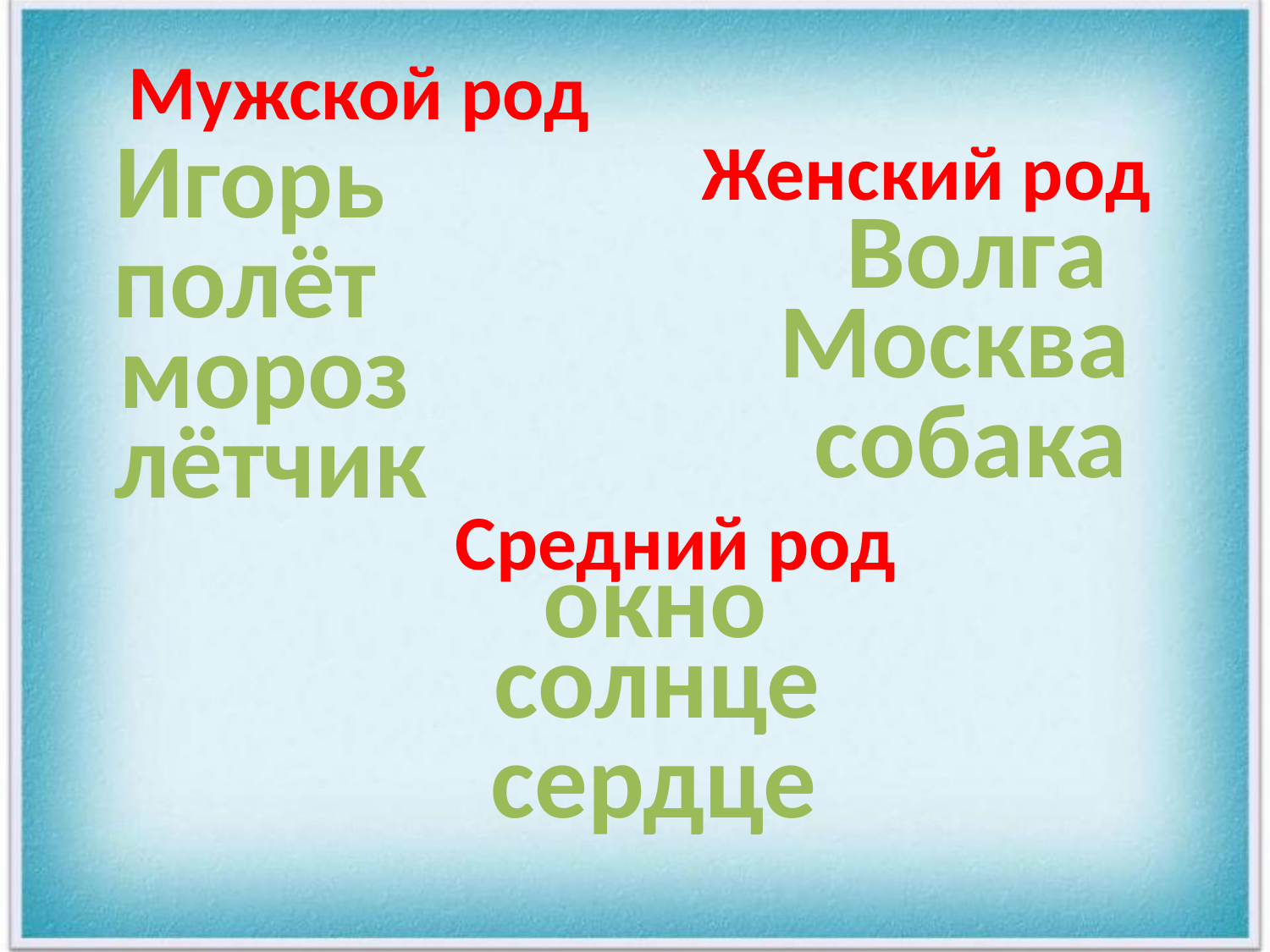

Мужской род
Игорь
Женский род
Волга
полёт
Москва
мороз
собака
лётчик
Средний род
окно

солнце
сердце